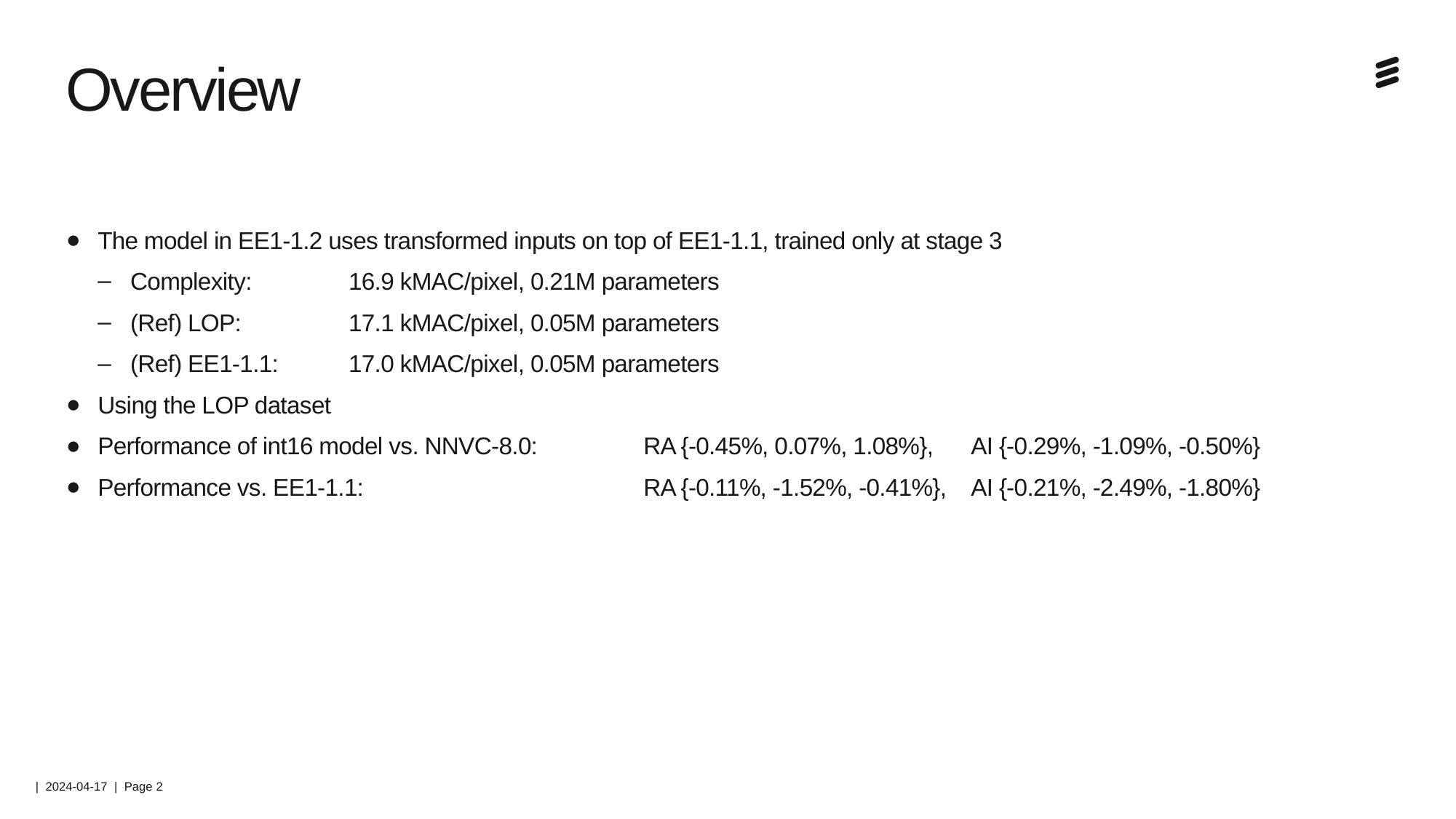

# Overview
The model in EE1-1.2 uses transformed inputs on top of EE1-1.1, trained only at stage 3
Complexity:	16.9 kMAC/pixel, 0.21M parameters
(Ref) LOP:	17.1 kMAC/pixel, 0.05M parameters
(Ref) EE1-1.1:	17.0 kMAC/pixel, 0.05M parameters
Using the LOP dataset
Performance of int16 model vs. NNVC-8.0:	RA {-0.45%, 0.07%, 1.08%}, 	AI {-0.29%, -1.09%, -0.50%}
Performance vs. EE1-1.1:			RA {-0.11%, -1.52%, -0.41%}, 	AI {-0.21%, -2.49%, -1.80%}